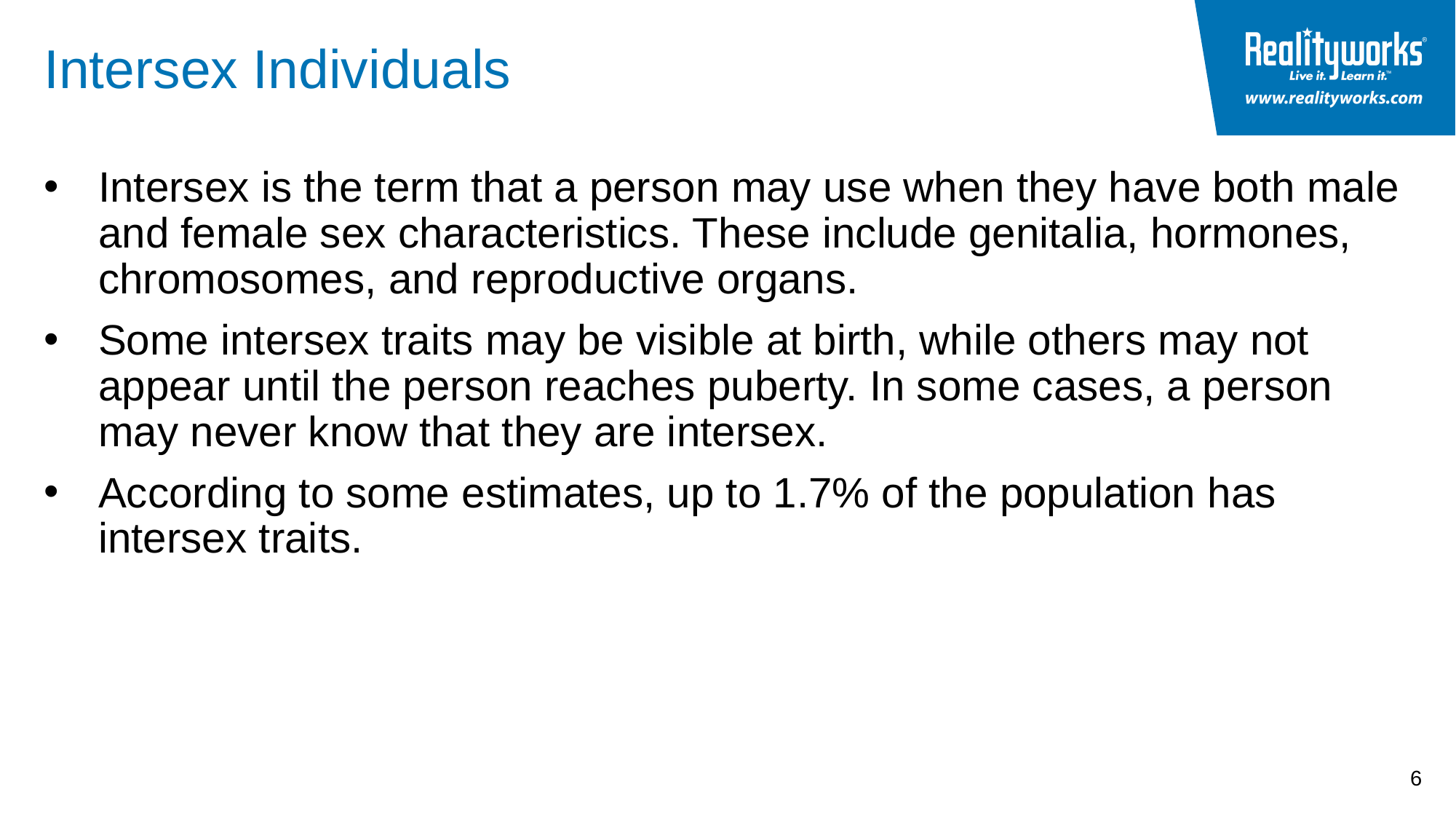

# Intersex Individuals
Intersex is the term that a person may use when they have both male and female sex characteristics. These include genitalia, hormones, chromosomes, and reproductive organs.
Some intersex traits may be visible at birth, while others may not appear until the person reaches puberty. In some cases, a person may never know that they are intersex.
According to some estimates, up to 1.7% of the population has intersex traits.

6